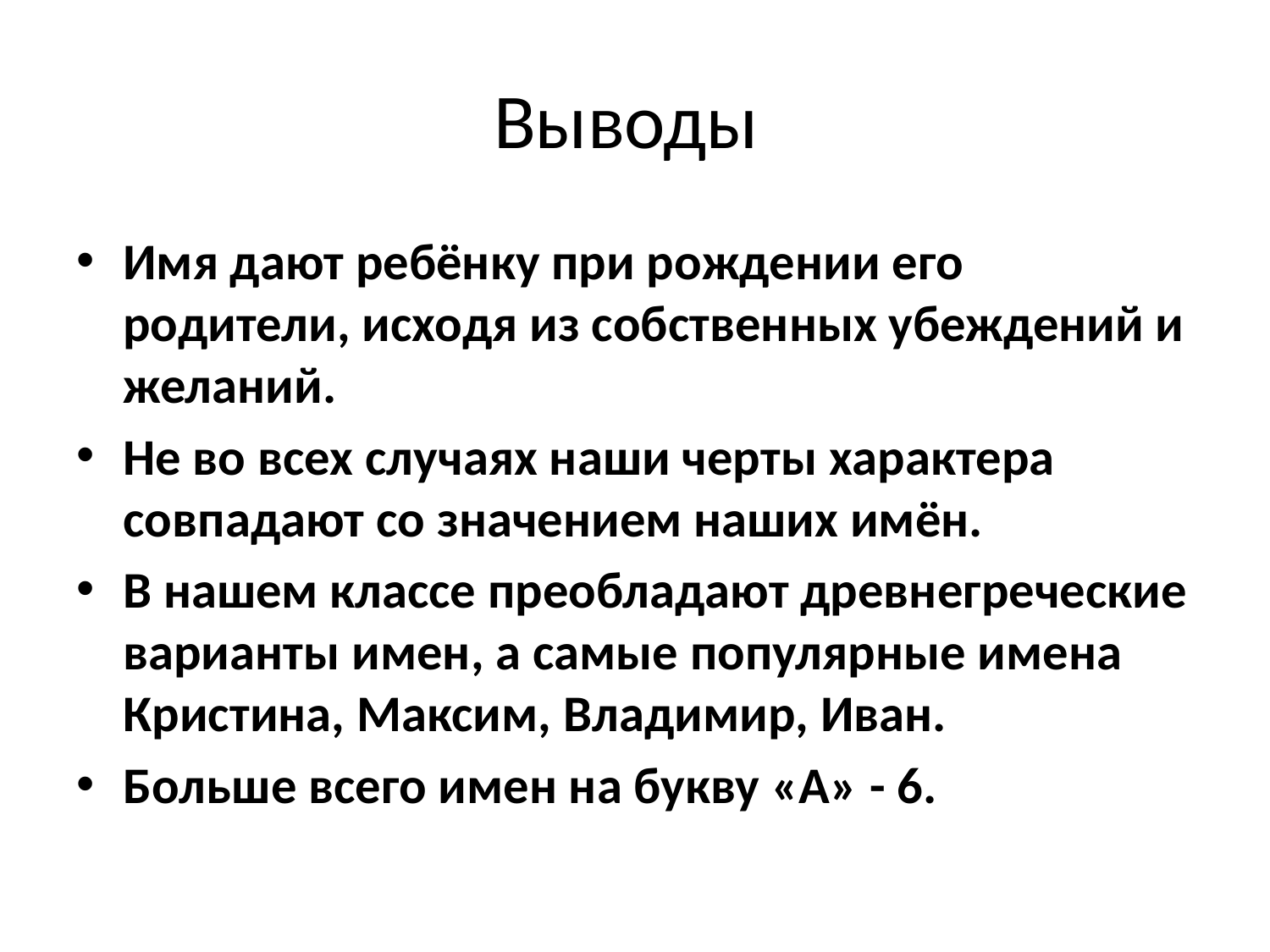

# Выводы
Имя дают ребёнку при рождении его родители, исходя из собственных убеждений и желаний.
Не во всех случаях наши черты характера совпадают со значением наших имён.
В нашем классе преобладают древнегреческие варианты имен, а самые популярные имена Кристина, Максим, Владимир, Иван.
Больше всего имен на букву «А» - 6.